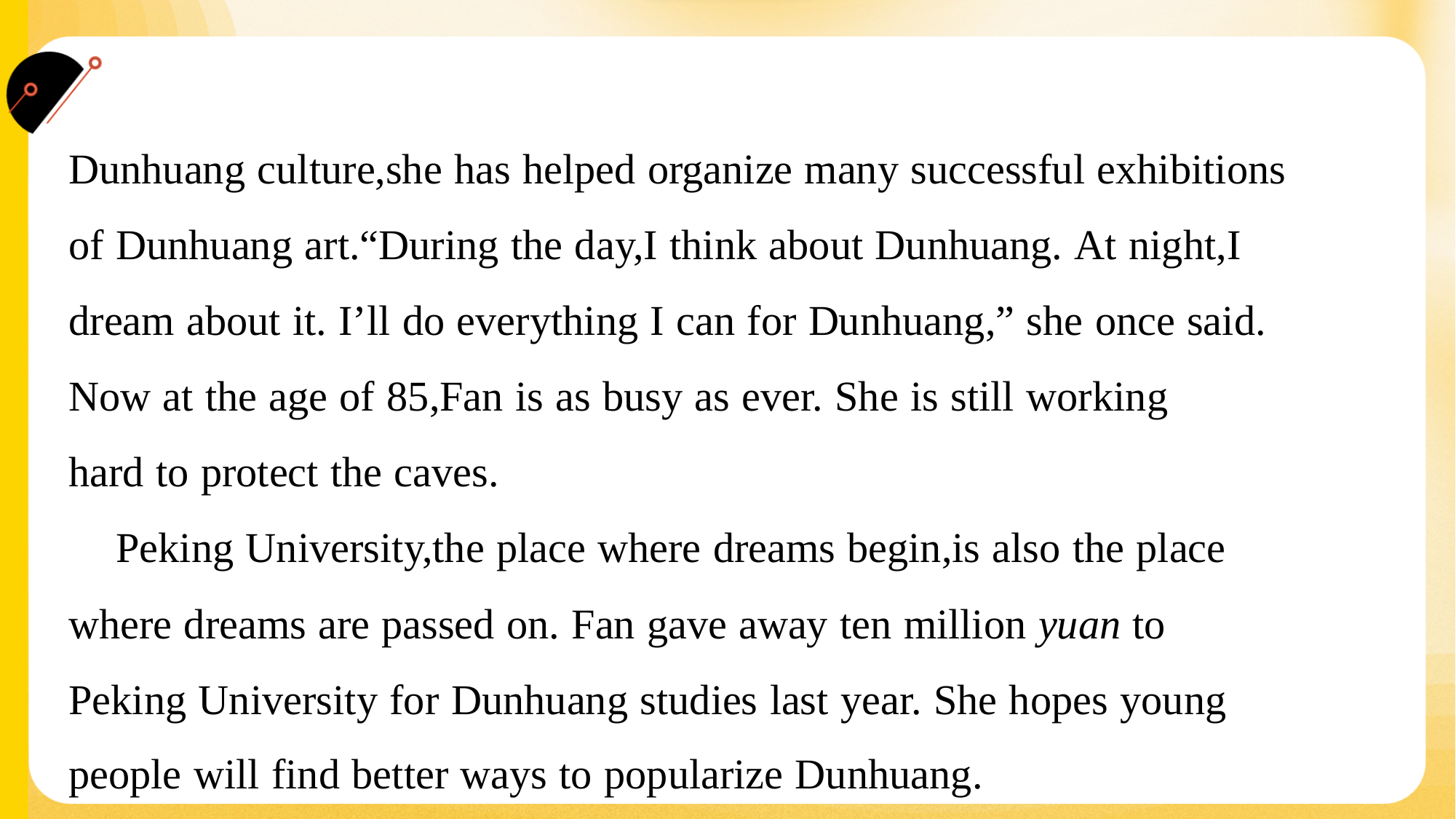

Dunhuang culture,she has helped organize many successful exhibitions
of Dunhuang art.“During the day,I think about Dunhuang. At night,I
dream about it. I’ll do everything I can for Dunhuang,” she once said.
Now at the age of 85,Fan is as busy as ever. She is still working
hard to protect the caves.
    Peking University,the place where dreams begin,is also the place
where dreams are passed on. Fan gave away ten million yuan to
Peking University for Dunhuang studies last year. She hopes young
people will find better ways to popularize Dunhuang.#5